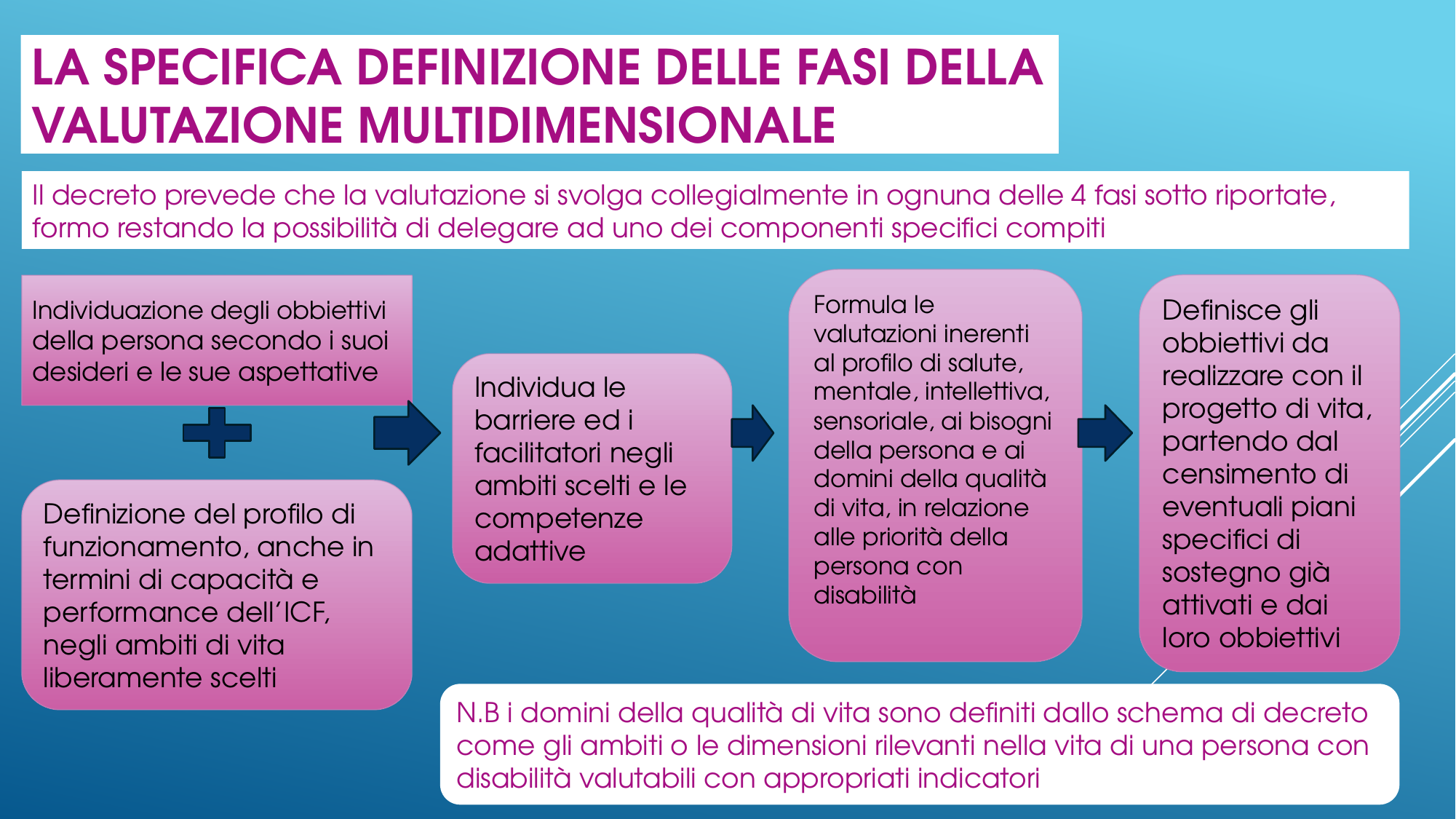

# La specifica definizione delle fasi della valutazione multidimensionale
Il decreto prevede che la valutazione si svolga collegialmente in ognuna delle 4 fasi sotto riportate, formo restando la possibilità di delegare ad uno dei componenti specifici compiti
Formula le valutazioni inerenti al profilo di salute, mentale, intellettiva, sensoriale, ai bisogni della persona e ai domini della qualità di vita, in relazione alle priorità della persona con disabilità

Definisce gli obbiettivi da realizzare con il progetto di vita, partendo dal censimento di eventuali piani specifici di sostegno già attivati e dai loro obbiettivi
Individuazione degli obbiettivi della persona secondo i suoi desideri e le sue aspettative
Individua le barriere ed i facilitatori negli ambiti scelti e le competenze adattive

Definizione del profilo di funzionamento, anche in termini di capacità e performance dell’ICF, negli ambiti di vita liberamente scelti
N.B i domini della qualità di vita sono definiti dallo schema di decreto come gli ambiti o le dimensioni rilevanti nella vita di una persona con disabilità valutabili con appropriati indicatori